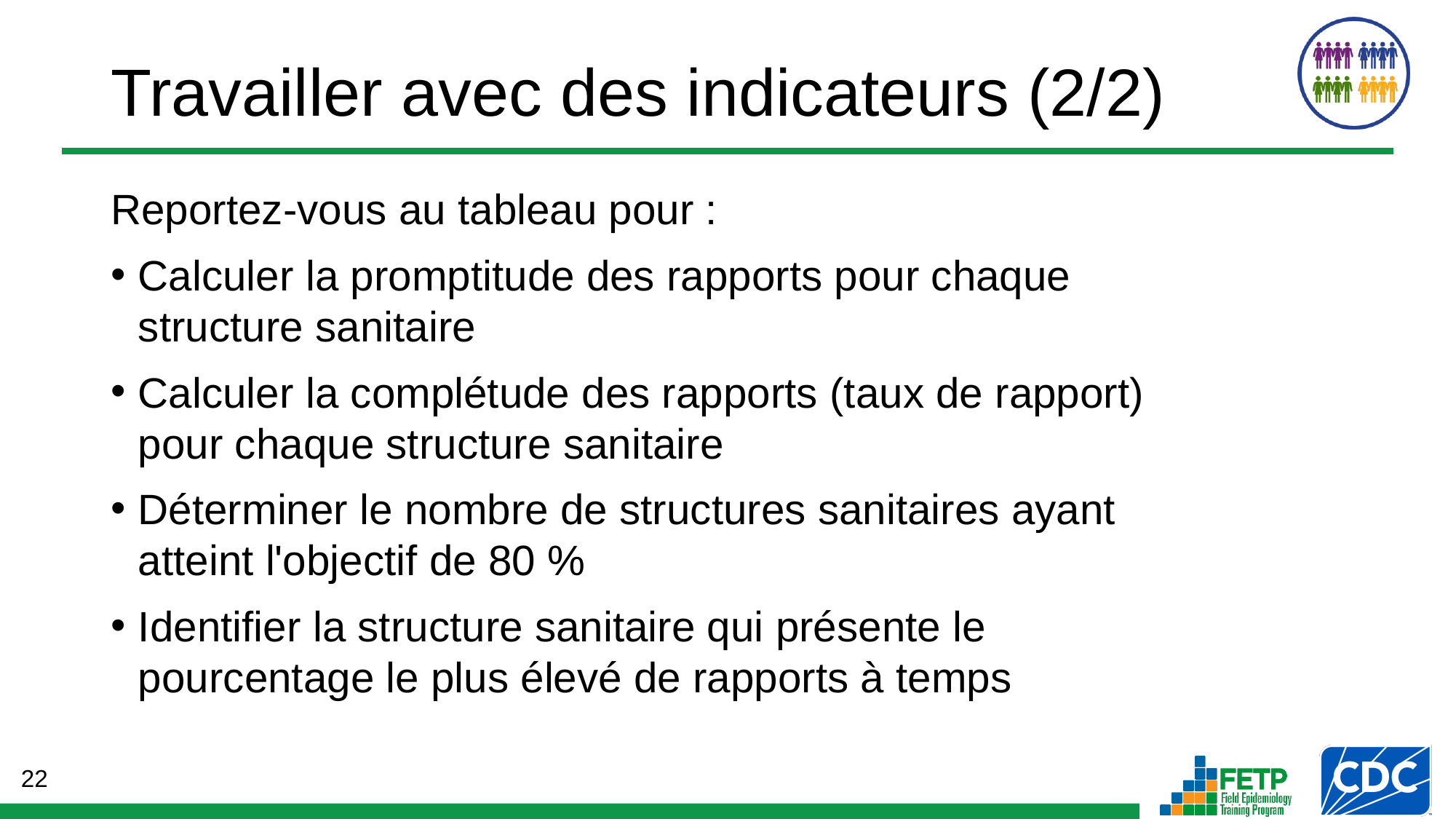

# Travailler avec des indicateurs (2/2)
Reportez-vous au tableau pour :
Calculer la promptitude des rapports pour chaque structure sanitaire
Calculer la complétude des rapports (taux de rapport) pour chaque structure sanitaire
Déterminer le nombre de structures sanitaires ayant atteint l'objectif de 80 %
Identifier la structure sanitaire qui présente le pourcentage le plus élevé de rapports à temps